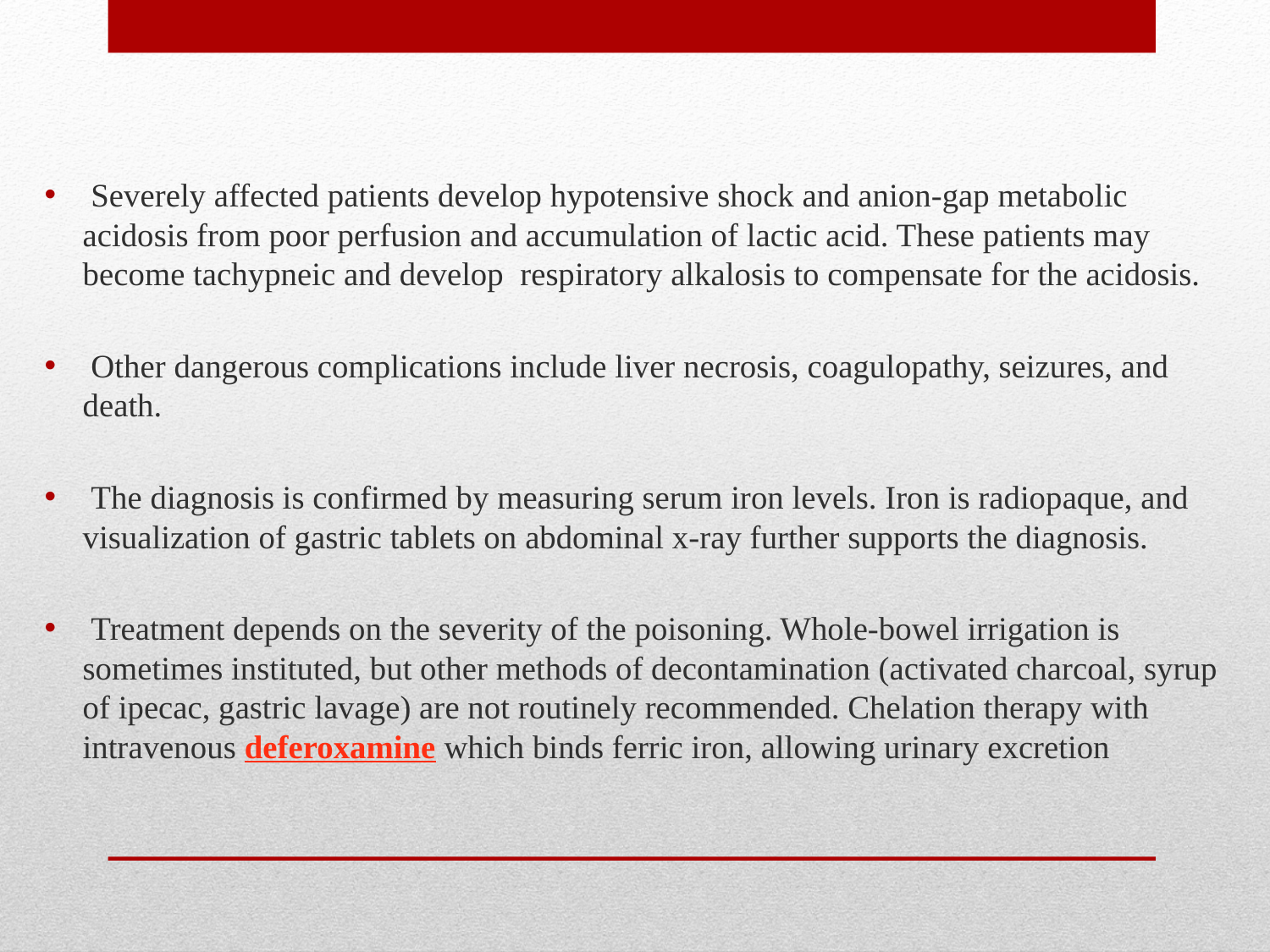

Severely affected patients develop hypotensive shock and anion-gap metabolic acidosis from poor perfusion and accumulation of lactic acid. These patients may become tachypneic and develop  respiratory alkalosis to compensate for the acidosis.

 Other dangerous complications include liver necrosis, coagulopathy, seizures, and death.

 The diagnosis is confirmed by measuring serum iron levels. Iron is radiopaque, and visualization of gastric tablets on abdominal x-ray further supports the diagnosis.

 Treatment depends on the severity of the poisoning. Whole-bowel irrigation is sometimes instituted, but other methods of decontamination (activated charcoal, syrup of ipecac, gastric lavage) are not routinely recommended. Chelation therapy with intravenous deferoxamine which binds ferric iron, allowing urinary excretion